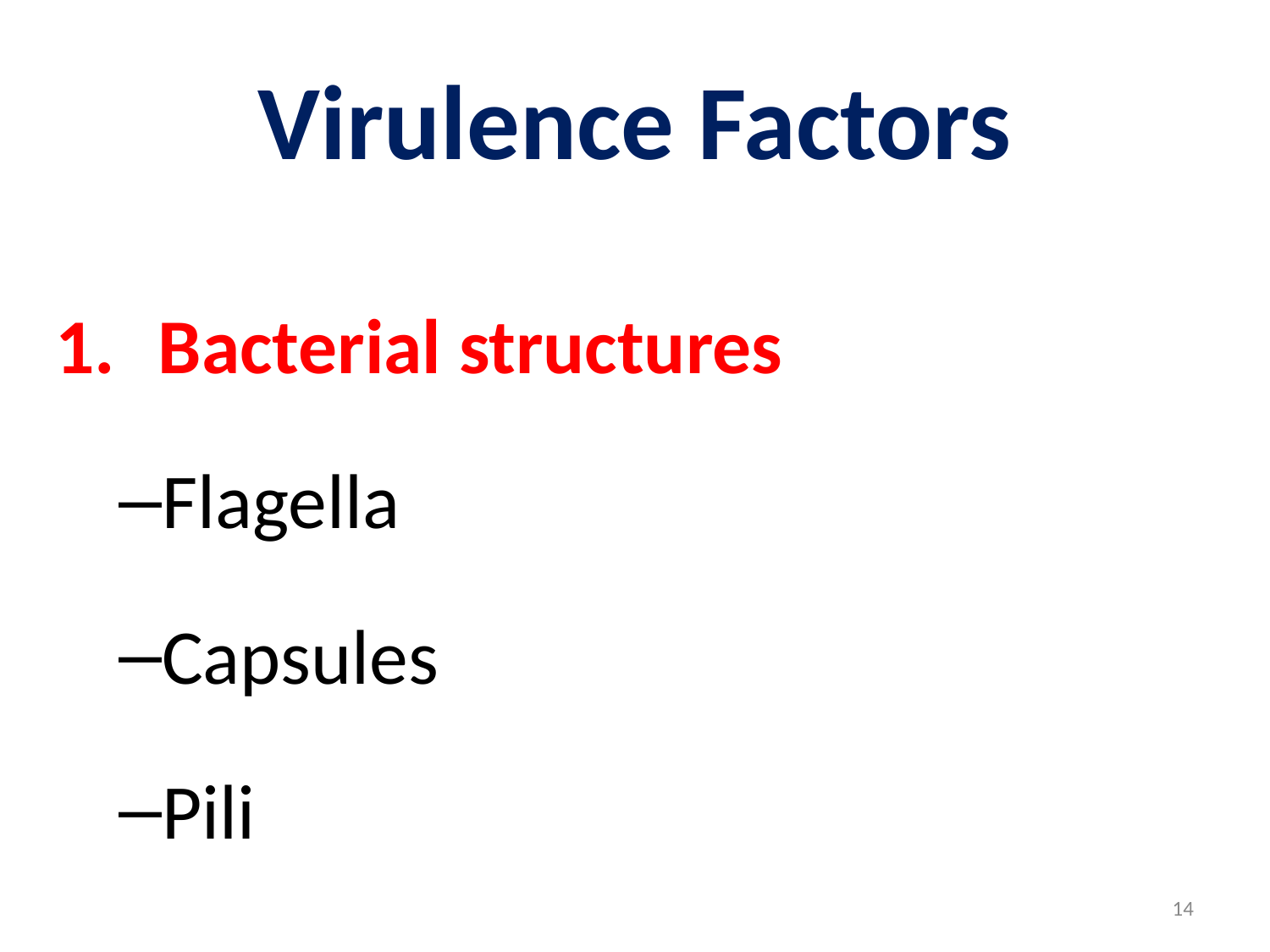

# Virulence Factors
Bacterial structures
Flagella
Capsules
Pili

14